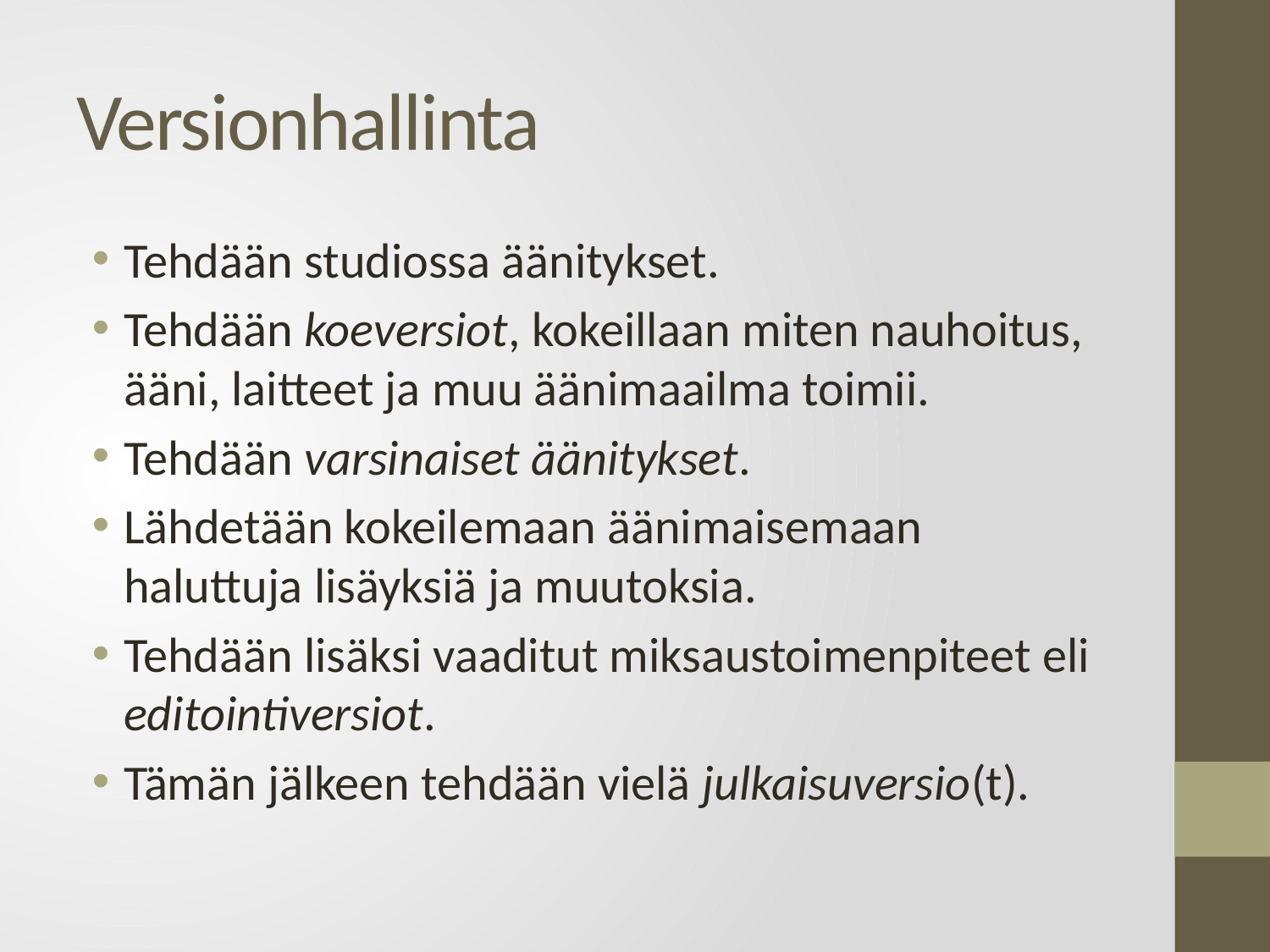

# Versionhallinta
Tehdään studiossa äänitykset.
Tehdään koeversiot, kokeillaan miten nauhoitus, ääni, laitteet ja muu äänimaailma toimii.
Tehdään varsinaiset äänitykset.
Lähdetään kokeilemaan äänimaisemaan haluttuja lisäyksiä ja muutoksia.
Tehdään lisäksi vaaditut miksaustoimenpiteet eli editointiversiot.
Tämän jälkeen tehdään vielä julkaisuversio(t).